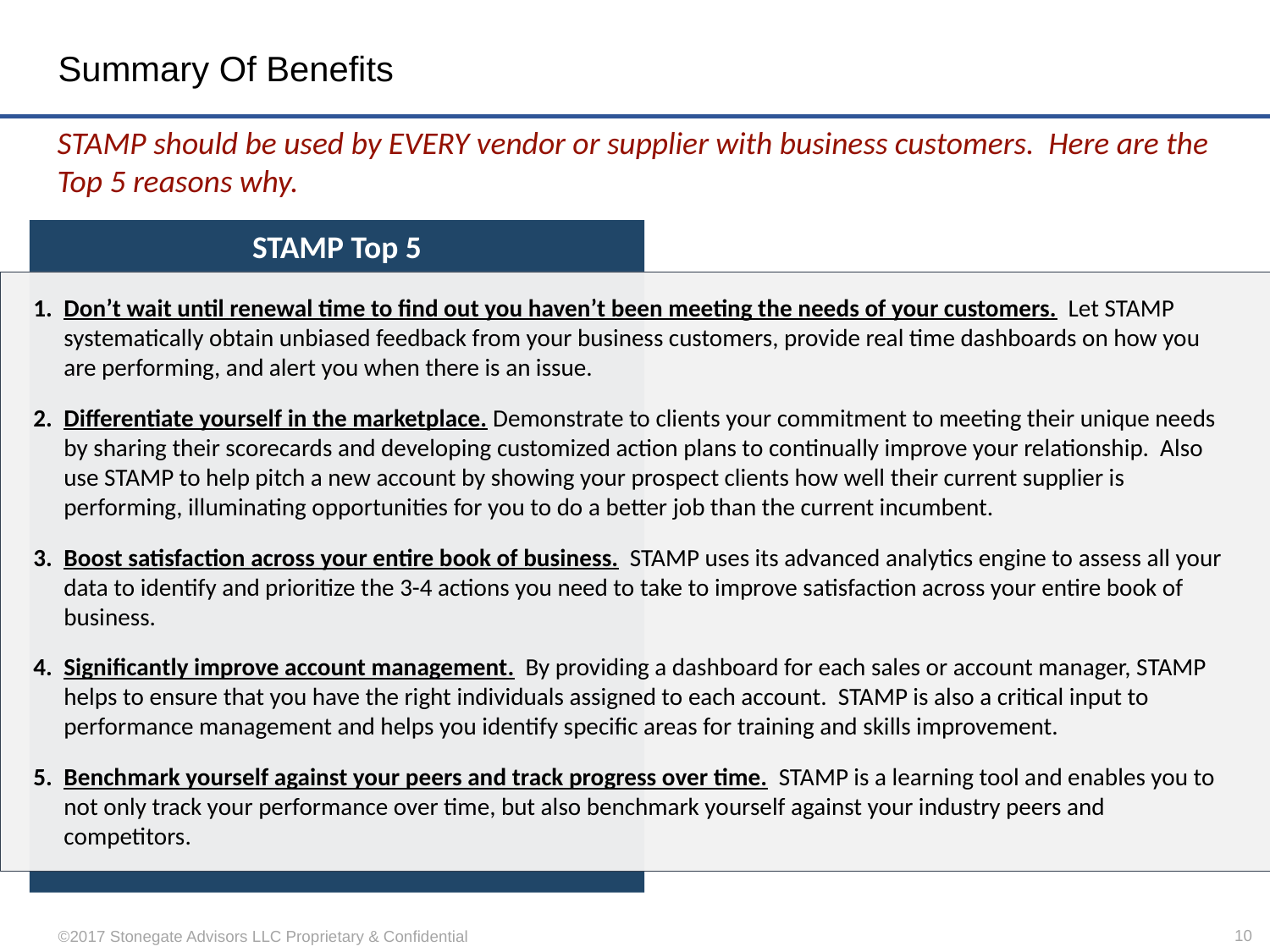

# Summary Of Benefits
STAMP should be used by EVERY vendor or supplier with business customers.  Here are the Top 5 reasons why.

STAMP Top 5

Don’t wait until renewal time to find out you haven’t been meeting the needs of your customers.  Let STAMP systematically obtain unbiased feedback from your business customers, provide real time dashboards on how you are performing, and alert you when there is an issue.
Differentiate yourself in the marketplace. Demonstrate to clients your commitment to meeting their unique needs by sharing their scorecards and developing customized action plans to continually improve your relationship.  Also use STAMP to help pitch a new account by showing your prospect clients how well their current supplier is performing, illuminating opportunities for you to do a better job than the current incumbent.
Boost satisfaction across your entire book of business.  STAMP uses its advanced analytics engine to assess all your data to identify and prioritize the 3-4 actions you need to take to improve satisfaction across your entire book of business.
Significantly improve account management.  By providing a dashboard for each sales or account manager, STAMP helps to ensure that you have the right individuals assigned to each account.  STAMP is also a critical input to performance management and helps you identify specific areas for training and skills improvement.
Benchmark yourself against your peers and track progress over time.  STAMP is a learning tool and enables you to not only track your performance over time, but also benchmark yourself against your industry peers and competitors.

 10